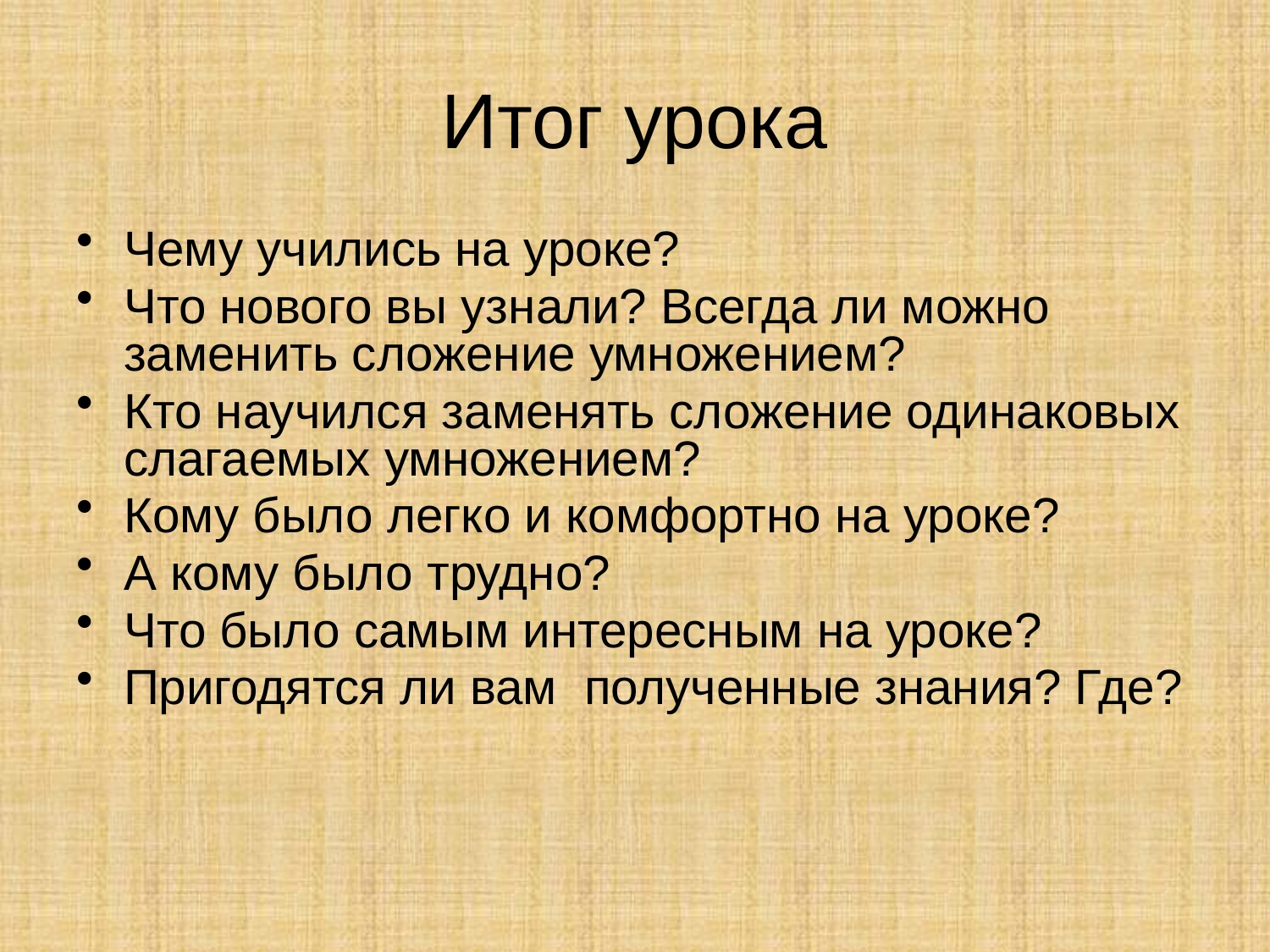

# Итог урока
Чему учились на уроке?
Что нового вы узнали? Всегда ли можно заменить сложение умножением?
Кто научился заменять сложение одинаковых слагаемых умножением?
Кому было легко и комфортно на уроке?
А кому было трудно?
Что было самым интересным на уроке?
Пригодятся ли вам  полученные знания? Где?